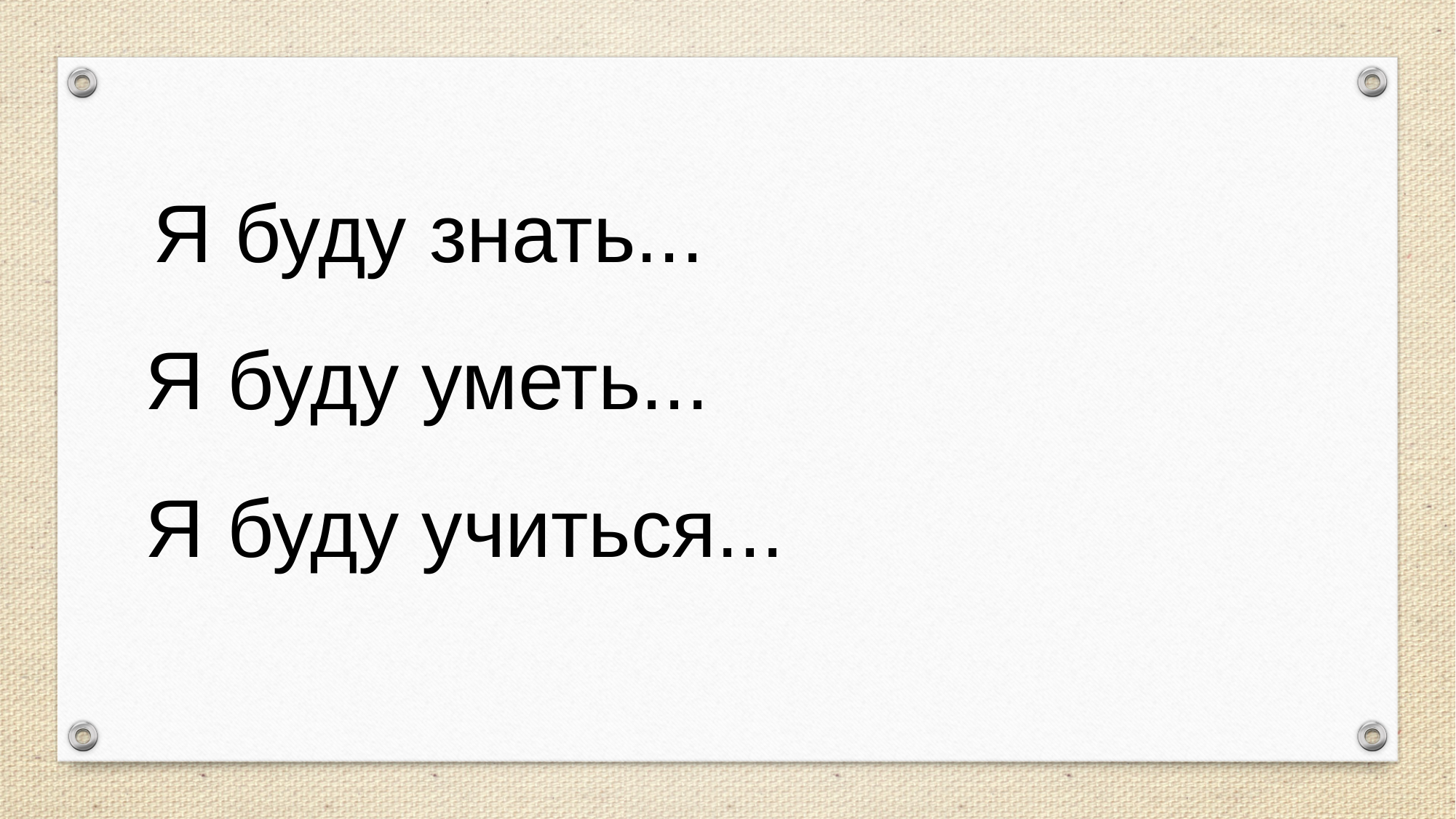

Я буду знать...
Я буду уметь...
Я буду учиться...